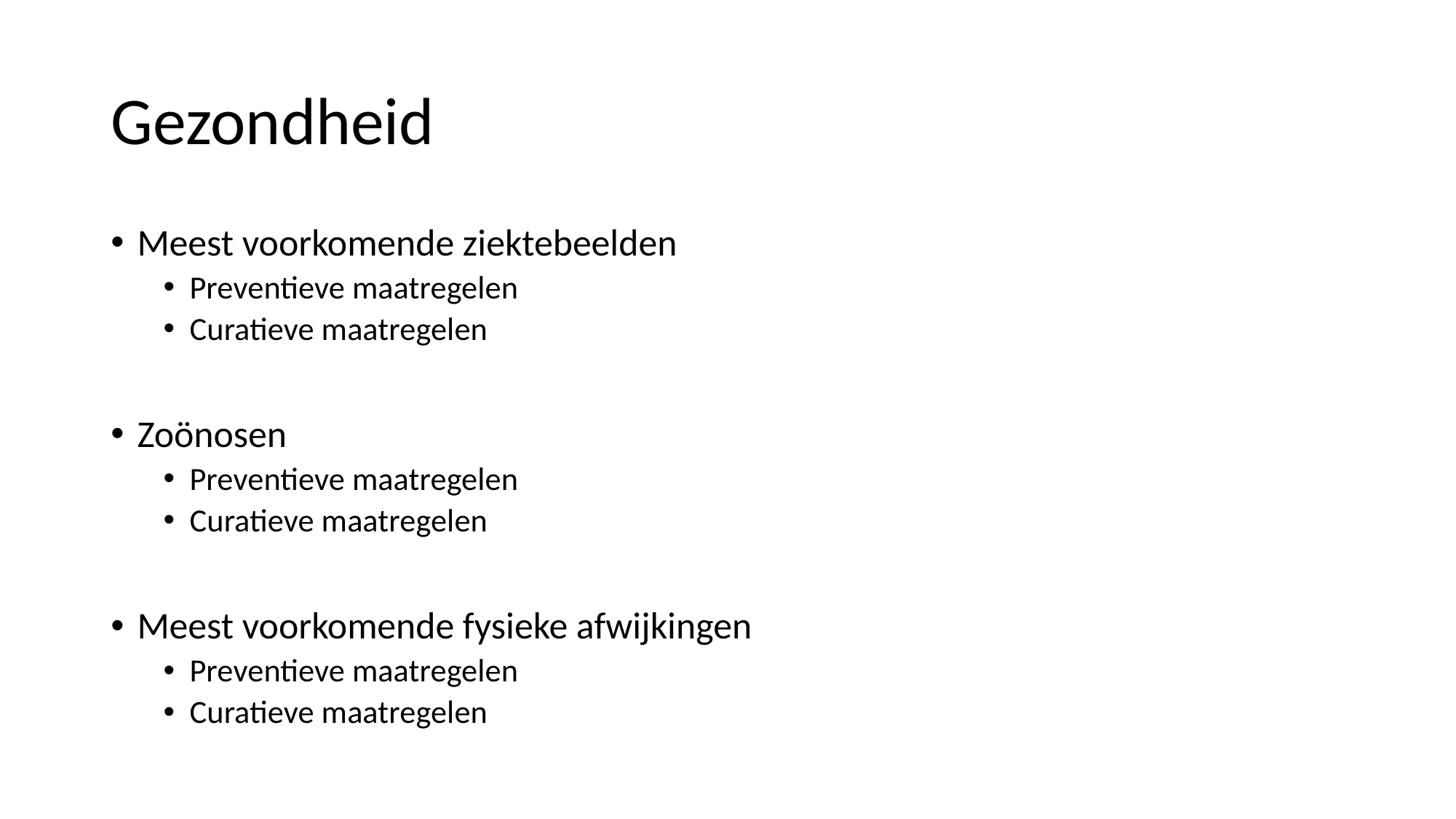

# Gezondheid
Meest voorkomende ziektebeelden
Preventieve maatregelen
Curatieve maatregelen

Zoönosen
Preventieve maatregelen
Curatieve maatregelen

Meest voorkomende fysieke afwijkingen
Preventieve maatregelen
Curatieve maatregelen